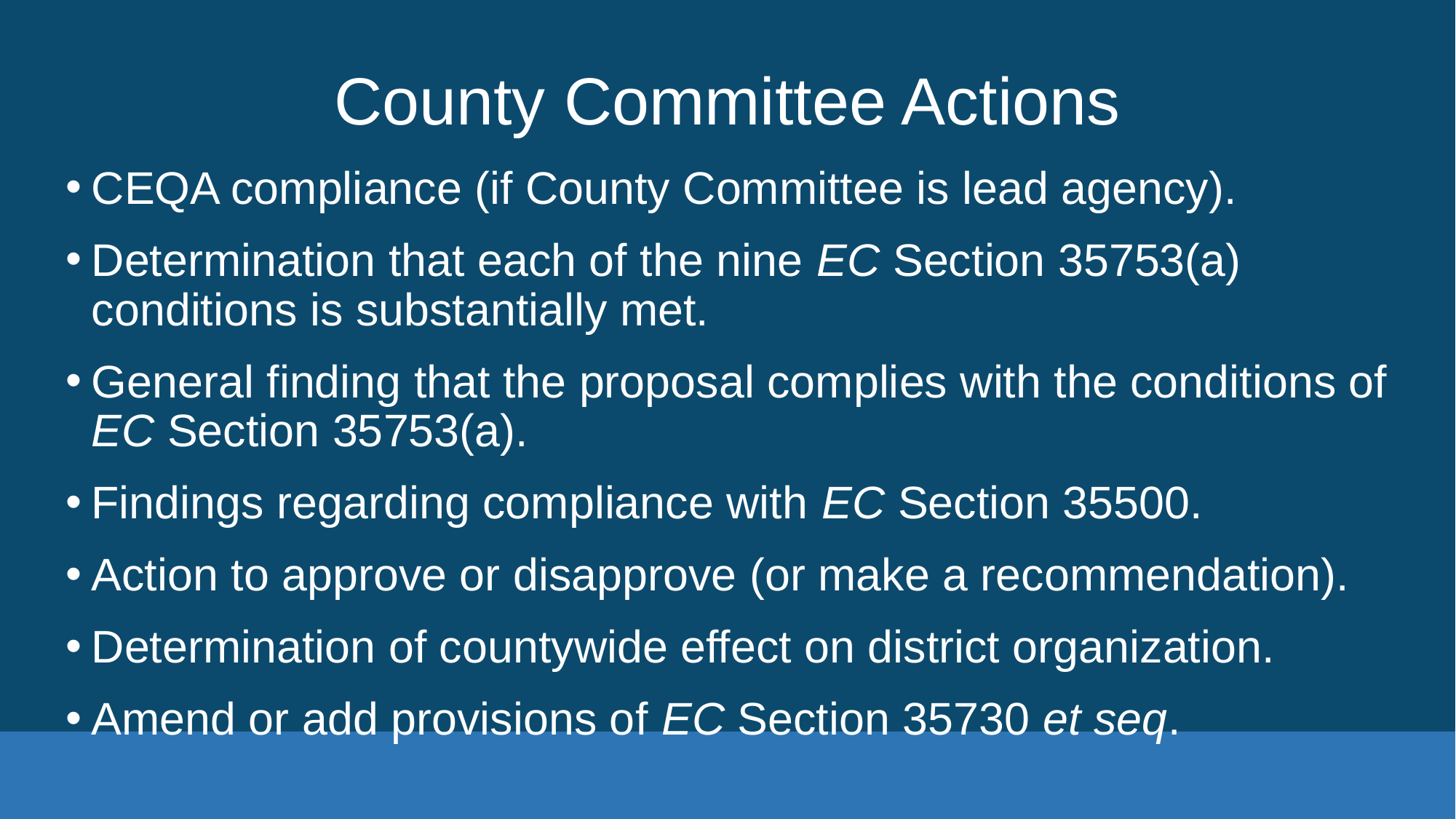

# County Committee Actions
CEQA compliance (if County Committee is lead agency).
Determination that each of the nine EC Section 35753(a) conditions is substantially met.
General finding that the proposal complies with the conditions of EC Section 35753(a).
Findings regarding compliance with EC Section 35500.
Action to approve or disapprove (or make a recommendation).
Determination of countywide effect on district organization.
Amend or add provisions of EC Section 35730 et seq.